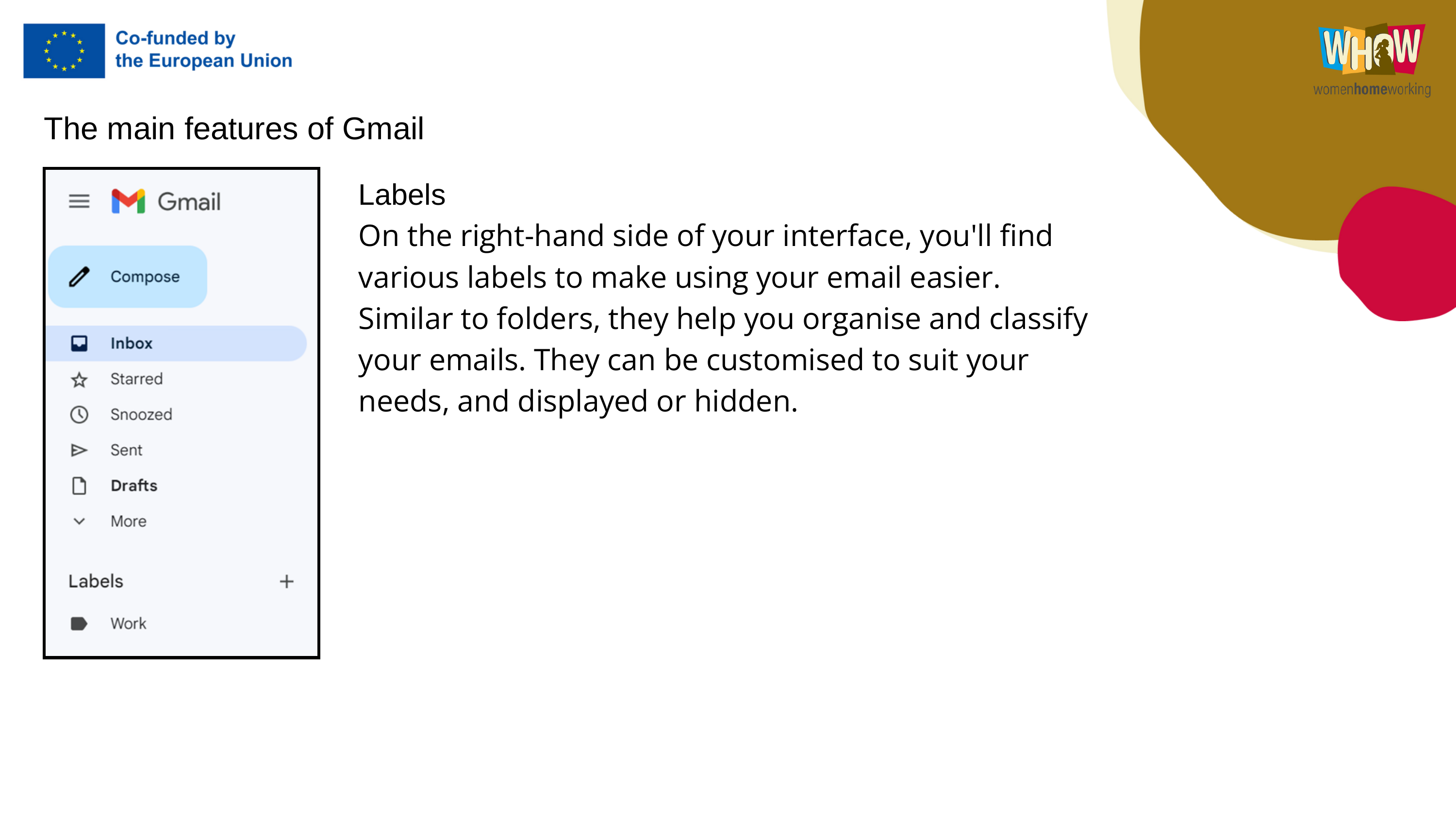

The main features of Gmail

Labels
On the right-hand side of your interface, you'll find various labels to make using your email easier.
Similar to folders, they help you organise and classify your emails. They can be customised to suit your needs, and displayed or hidden.